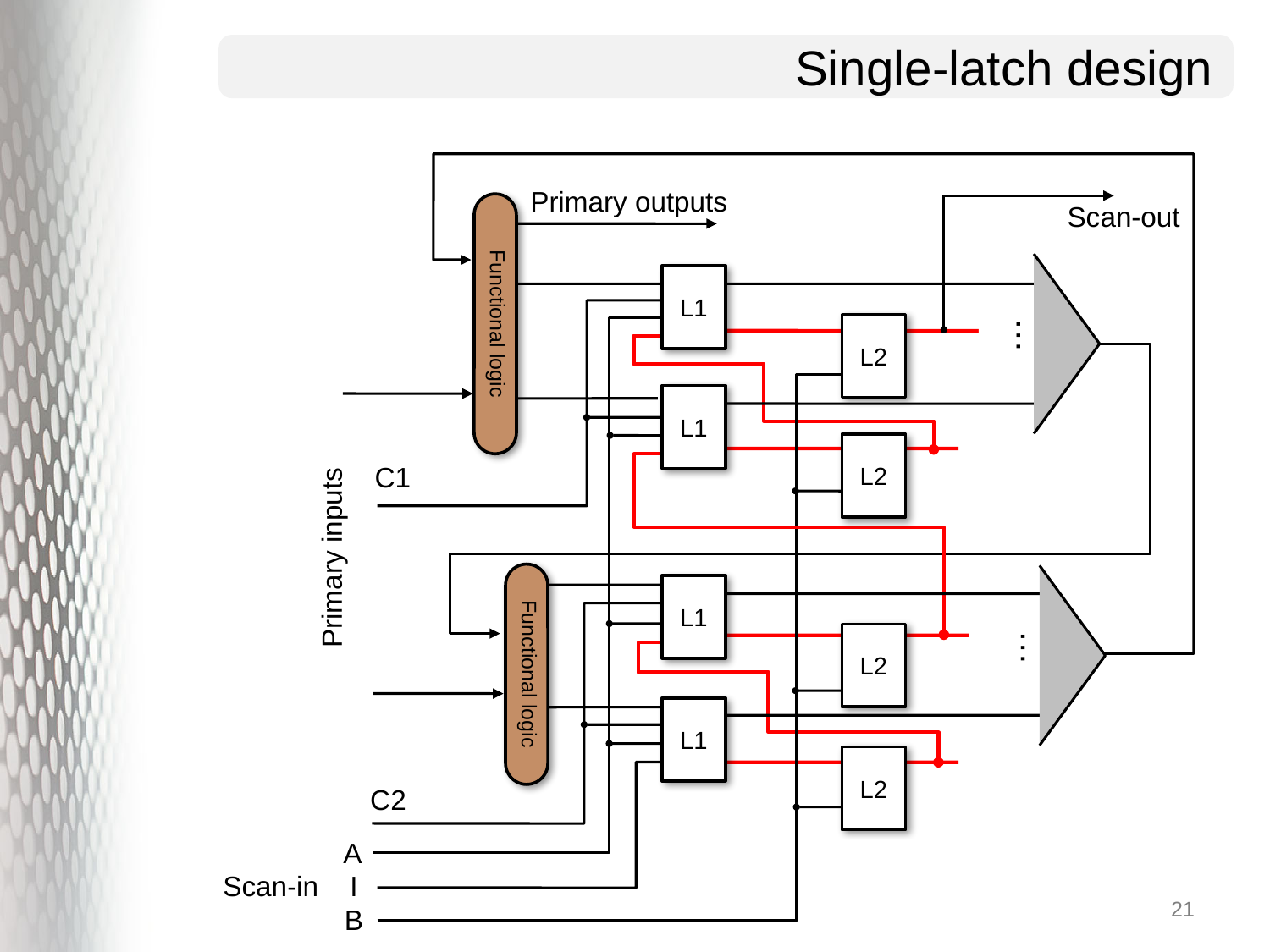

# Single-latch design

Primary outputs
Scan-out

L1

Functional logic
…
L2

L1

L2

C1

Primary inputs

L1

…

L2

Functional logic

L1

L2

C2

A
Scan-in
I
B